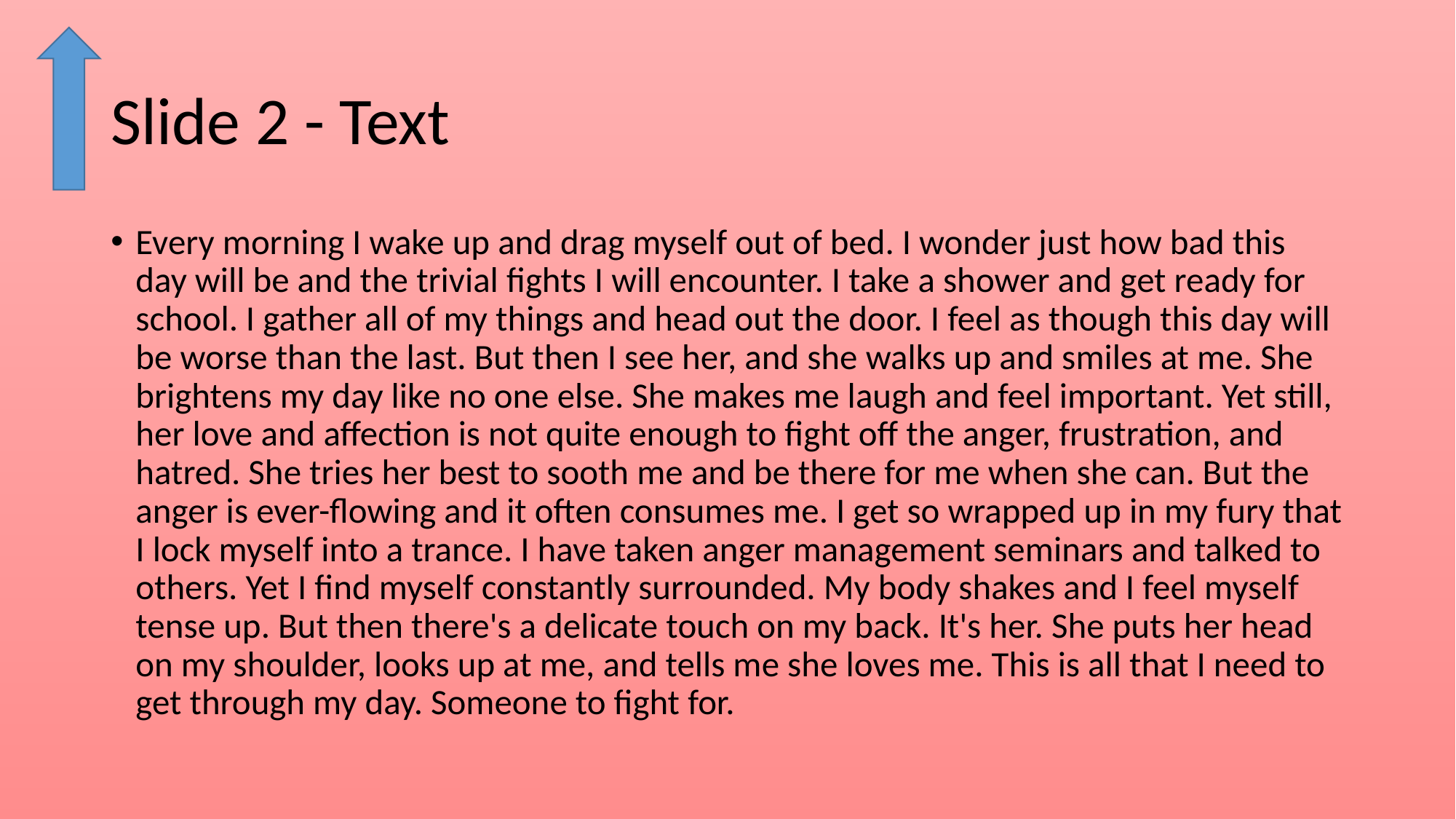

# Slide 2 - Text
Every morning I wake up and drag myself out of bed. I wonder just how bad this day will be and the trivial fights I will encounter. I take a shower and get ready for school. I gather all of my things and head out the door. I feel as though this day will be worse than the last. But then I see her, and she walks up and smiles at me. She brightens my day like no one else. She makes me laugh and feel important. Yet still, her love and affection is not quite enough to fight off the anger, frustration, and hatred. She tries her best to sooth me and be there for me when she can. But the anger is ever-flowing and it often consumes me. I get so wrapped up in my fury that I lock myself into a trance. I have taken anger management seminars and talked to others. Yet I find myself constantly surrounded. My body shakes and I feel myself tense up. But then there's a delicate touch on my back. It's her. She puts her head on my shoulder, looks up at me, and tells me she loves me. This is all that I need to get through my day. Someone to fight for.